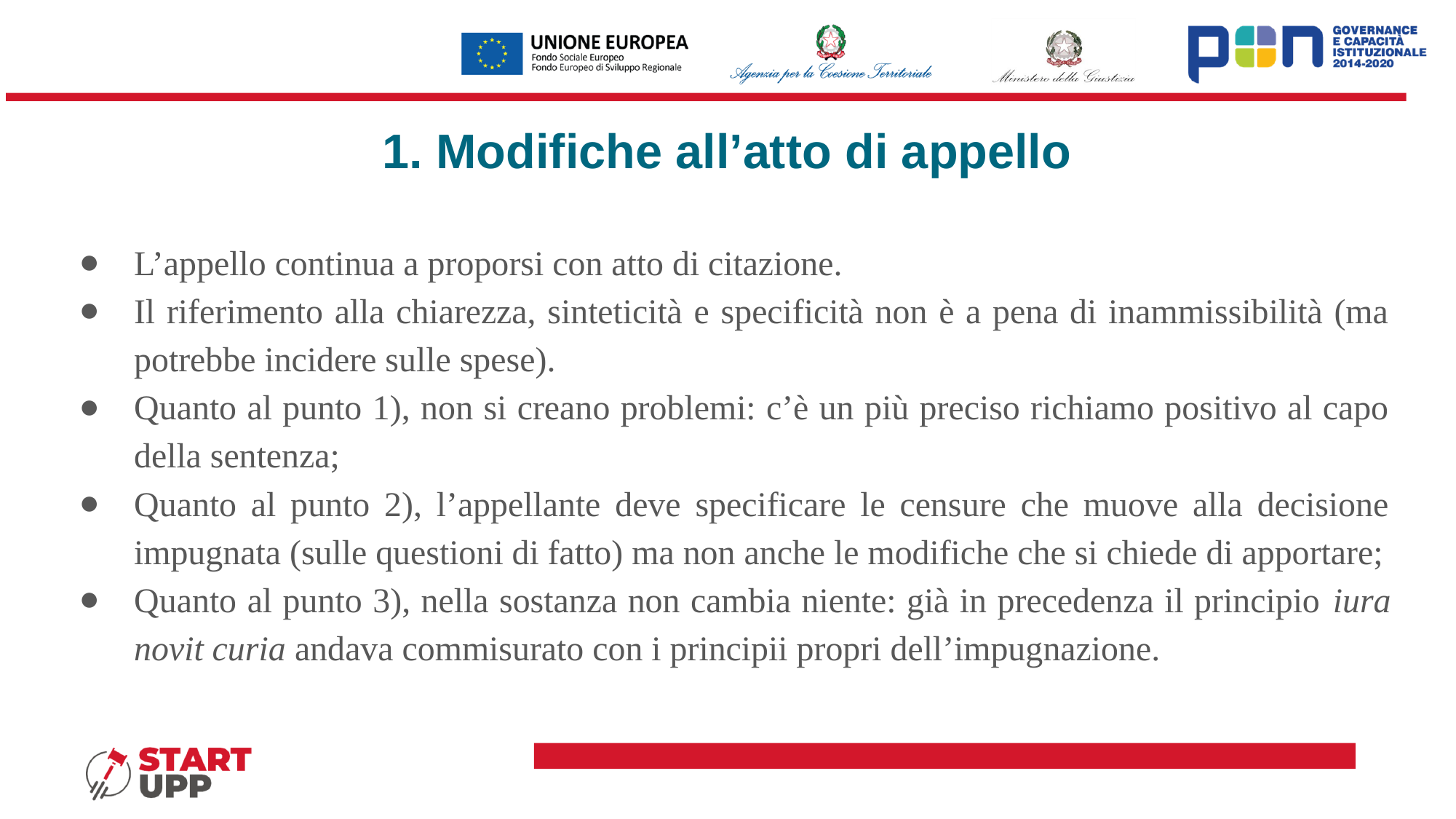

# 1. Modifiche all’atto di appello
L’appello continua a proporsi con atto di citazione.
Il riferimento alla chiarezza, sinteticità e specificità non è a pena di inammissibilità (ma potrebbe incidere sulle spese).
Quanto al punto 1), non si creano problemi: c’è un più preciso richiamo positivo al capo della sentenza;
Quanto al punto 2), l’appellante deve specificare le censure che muove alla decisione impugnata (sulle questioni di fatto) ma non anche le modifiche che si chiede di apportare;
Quanto al punto 3), nella sostanza non cambia niente: già in precedenza il principio iura novit curia andava commisurato con i principii propri dell’impugnazione.